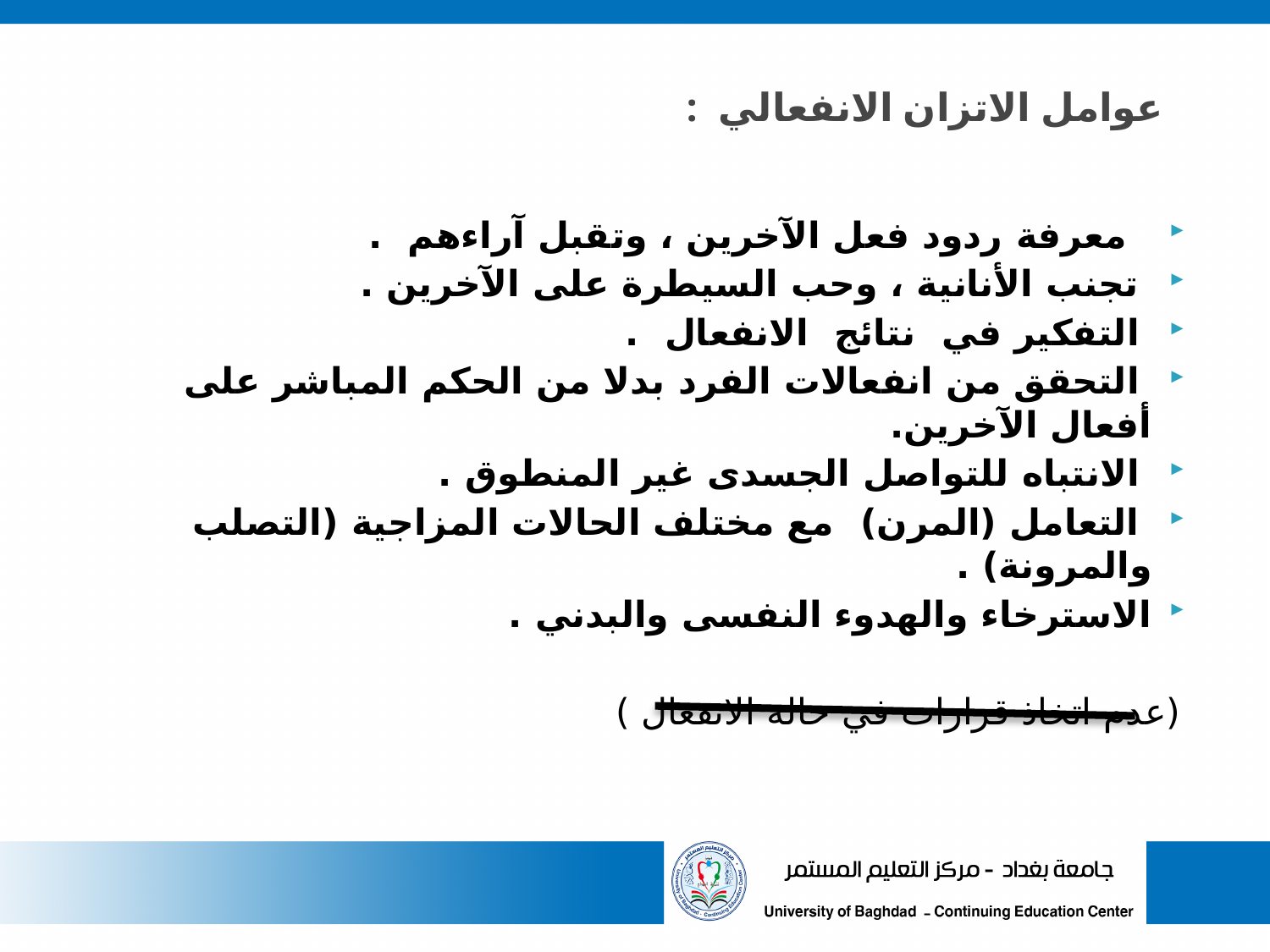

# عوامل الاتزان الانفعالي  :
  معرفة ردود فعل الآخرين ، وتقبل آراءهم  .
 تجنب الأنانية ، وحب السيطرة على الآخرين .
 التفكير في  نتائج  الانفعال  .
 التحقق من انفعالات الفرد بدلا من الحكم المباشر على أفعال الآخرين.
 الانتباه للتواصل الجسدى غير المنطوق .
 التعامل (المرن)  مع مختلف الحالات المزاجية (التصلب والمرونة) .
الاسترخاء والهدوء النفسى والبدني .

(عدم اتخاذ قرارات في حالة الانفعال )